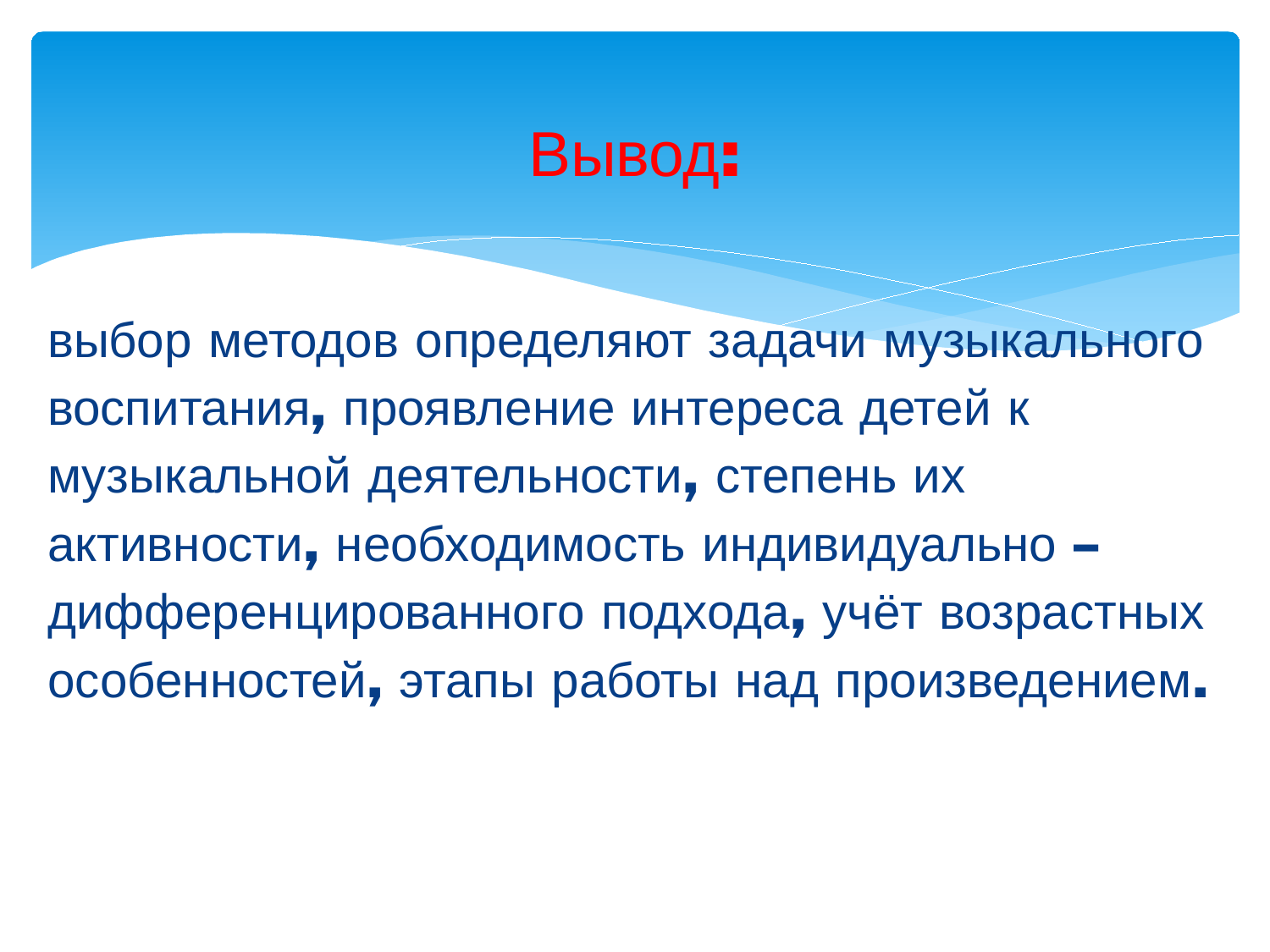

# Вывод:
выбор методов определяют задачи музыкального воспитания, проявление интереса детей к музыкальной деятельности, степень их активности, необходимость индивидуально – дифференцированного подхода, учёт возрастных особенностей, этапы работы над произведением.